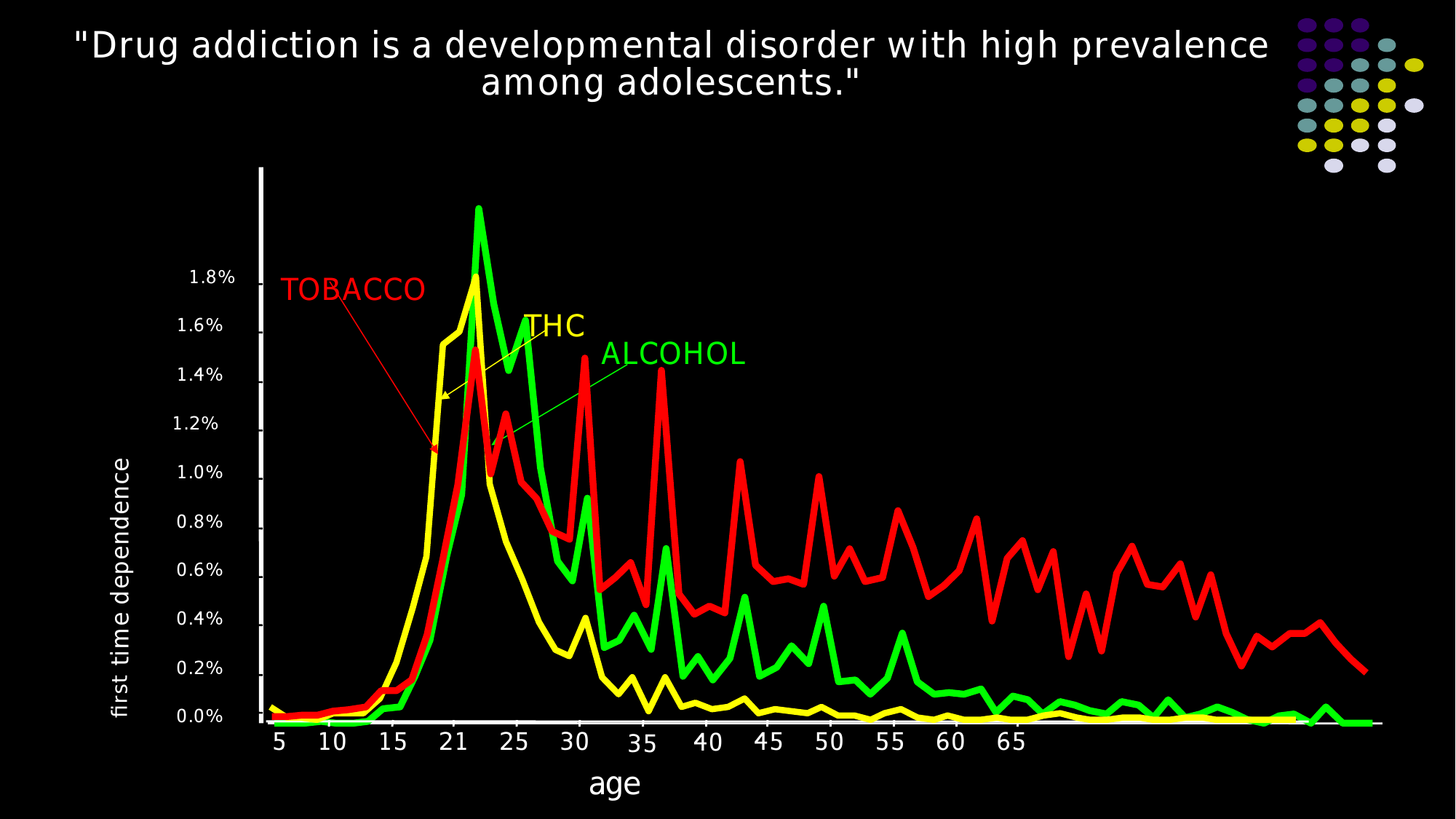

"Drug addiction is a developmental disorder with high prevalence among adolescents."

TOBACCO
1.8%

THC
1.6%
ALCOHOL

1.4%

1.2%

1.0%

0.8%

time dependence
0.6%

0.4%

0.2%
-

first
0.0%

5
10
15
21
25
30
45
50
55
60
65
40
35
age